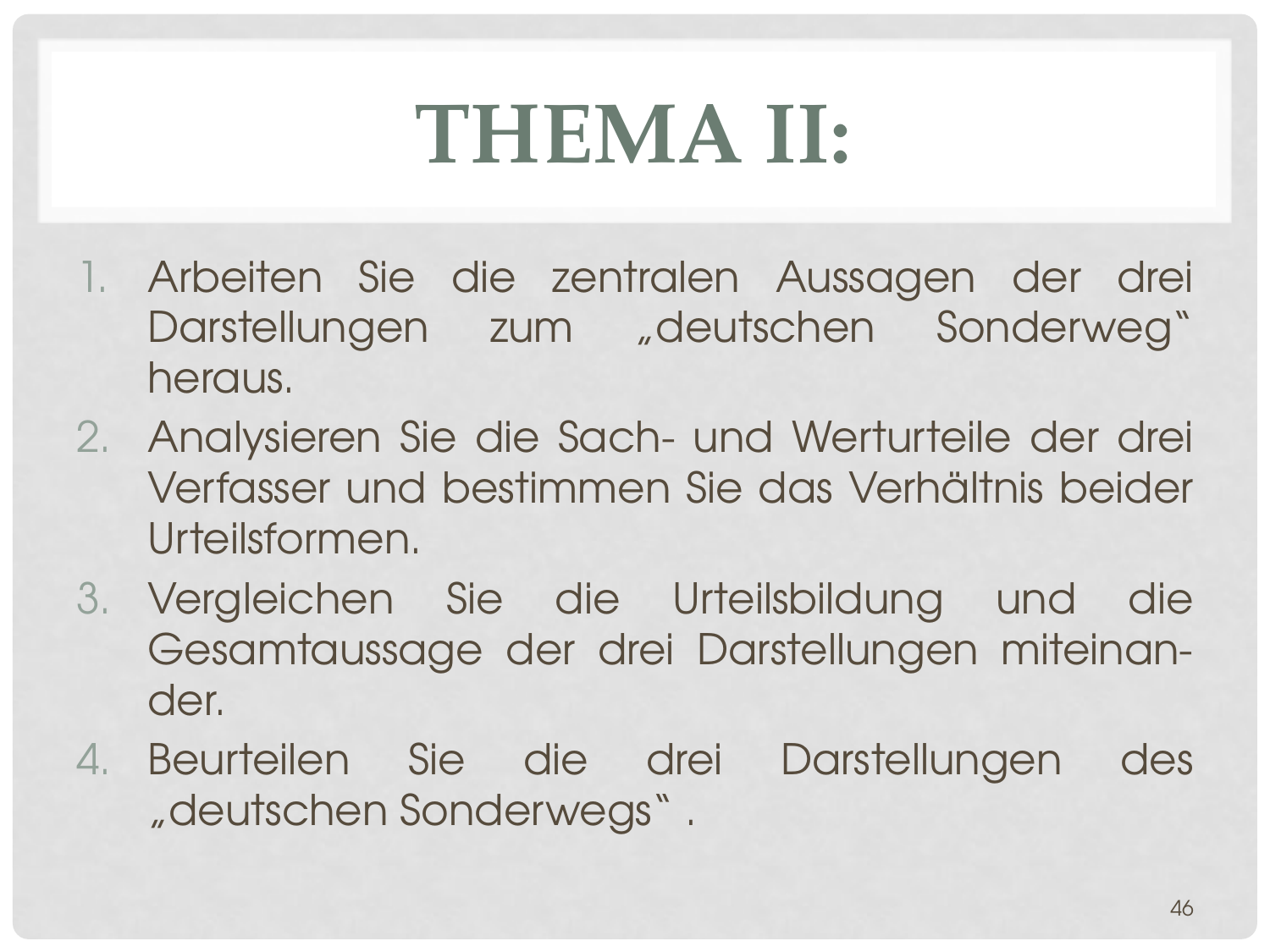

# Thema II:
Arbeiten Sie die zentralen Aussagen der drei Darstellungen zum „deutschen Sonderweg“ heraus.
Analysieren Sie die Sach- und Werturteile der drei Verfasser und bestimmen Sie das Verhältnis beider Urteilsformen.
Vergleichen Sie die Urteilsbildung und die Gesamtaussage der drei Darstellungen miteinan-der.
Beurteilen Sie die drei Darstellungen des „deutschen Sonderwegs“ .

46